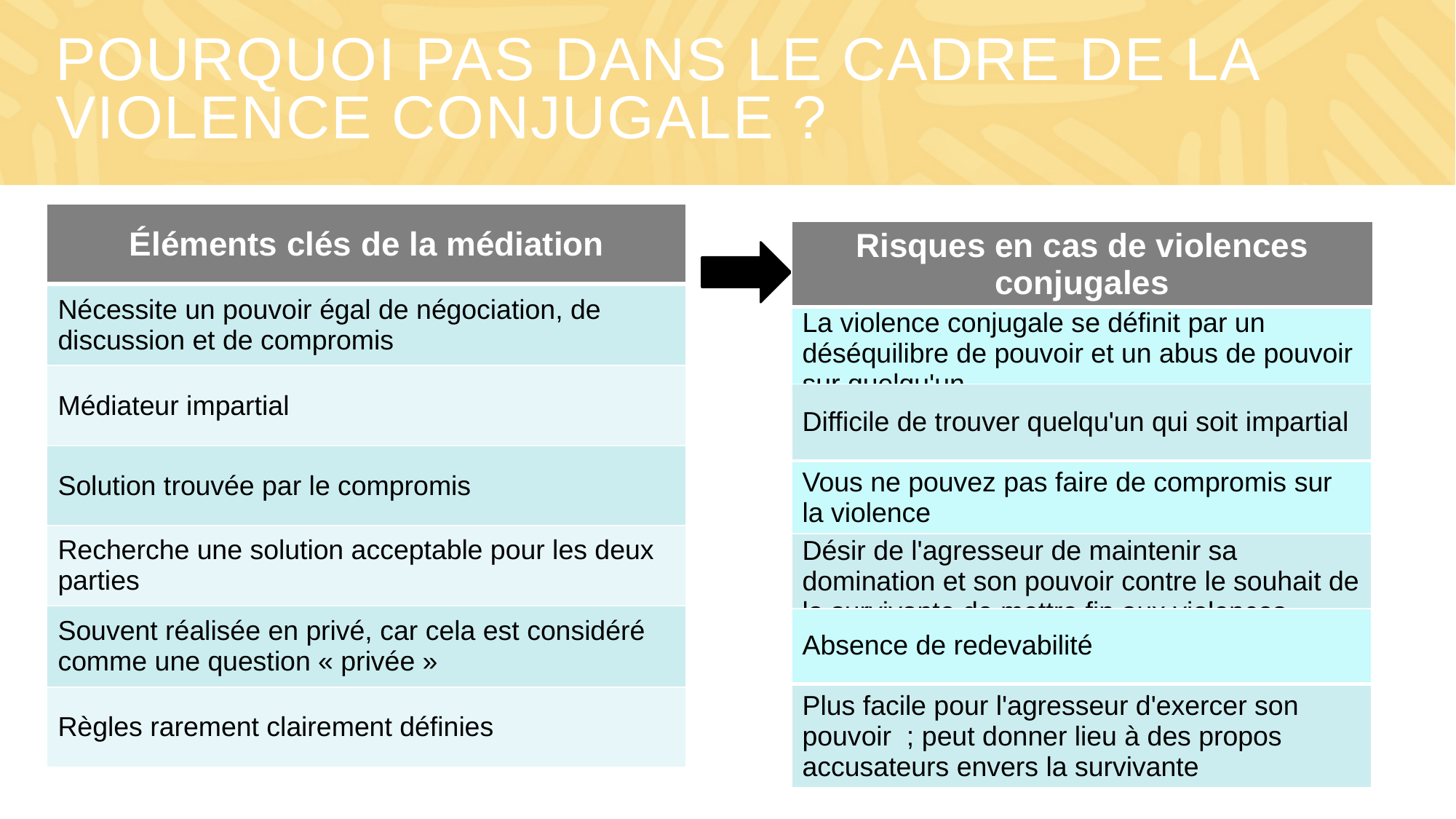

# Pourquoi pas dans le cadre de la violence conjugale ?
| Éléments clés de la médiation |
| --- |
| Nécessite un pouvoir égal de négociation, de discussion et de compromis |
| Médiateur impartial |
| Solution trouvée par le compromis |
| Recherche une solution acceptable pour les deux parties |
| Souvent réalisée en privé, car cela est considéré comme une question « privée » |
| Règles rarement clairement définies |
| Risques en cas de violences conjugales |
| --- |

| La violence conjugale se définit par un déséquilibre de pouvoir et un abus de pouvoir sur quelqu'un |
| --- |
| Difficile de trouver quelqu'un qui soit impartial |
| --- |
| Vous ne pouvez pas faire de compromis sur la violence |
| --- |
| Désir de l'agresseur de maintenir sa domination et son pouvoir contre le souhait de la survivante de mettre fin aux violences |
| --- |
| Absence de redevabilité |
| --- |
| Plus facile pour l'agresseur d'exercer son pouvoir  ; peut donner lieu à des propos accusateurs envers la survivante |
| --- |